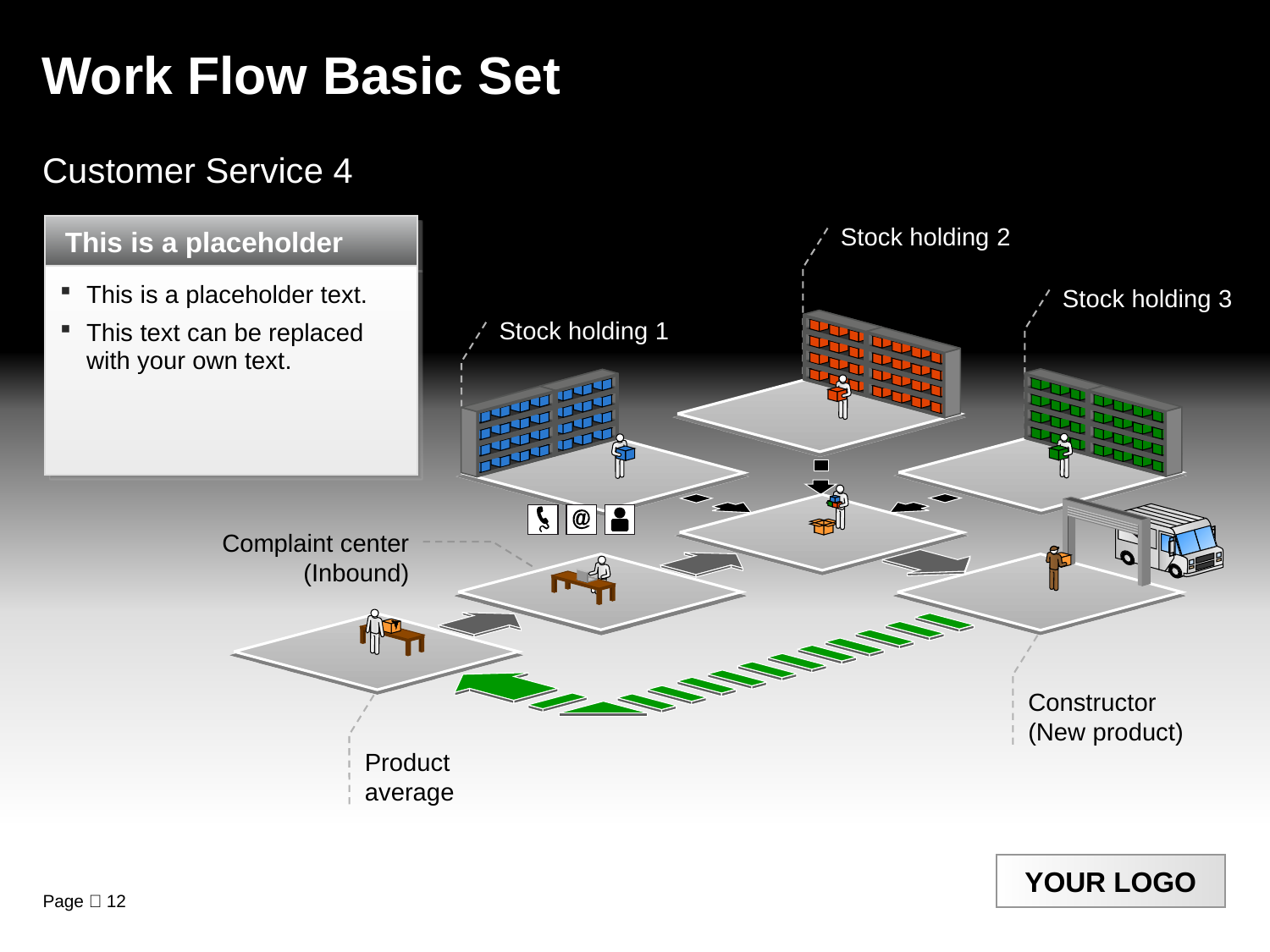

Work Flow Basic Set
Customer Service 4
Stock holding 2

This is a placeholder
This is a placeholder text.
This text can be replaced with your own text.
Stock holding 3

Stock holding 1

Complaint center
(Inbound)

Constructor
(New product)

Product
average